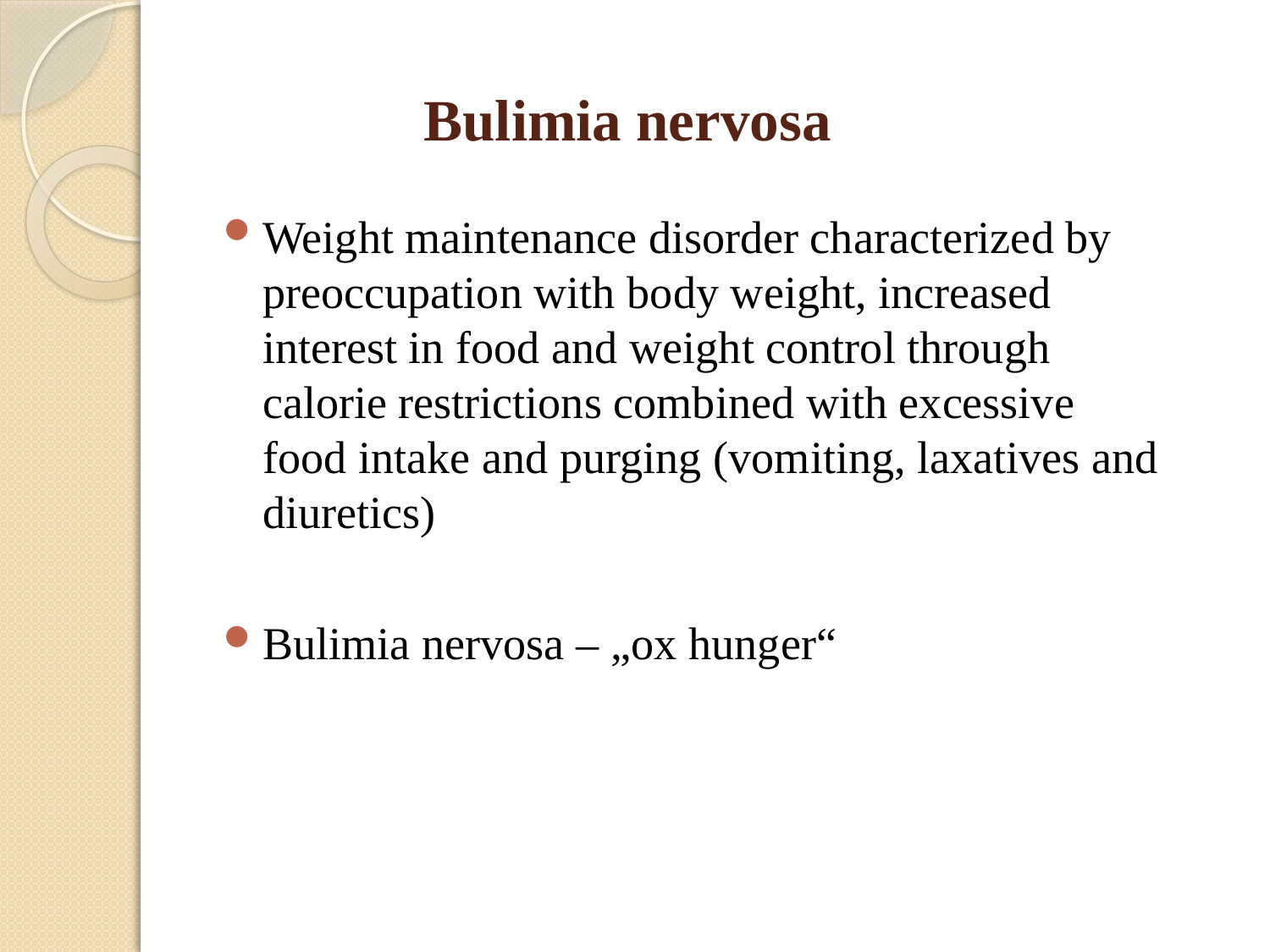

# Bulimia nervosa
Weight maintenance disorder characterized by preoccupation with body weight, increased interest in food and weight control through calorie restrictions combined with excessive food intake and purging (vomiting, laxatives and diuretics)

Bulimia nervosa – „ox hunger“